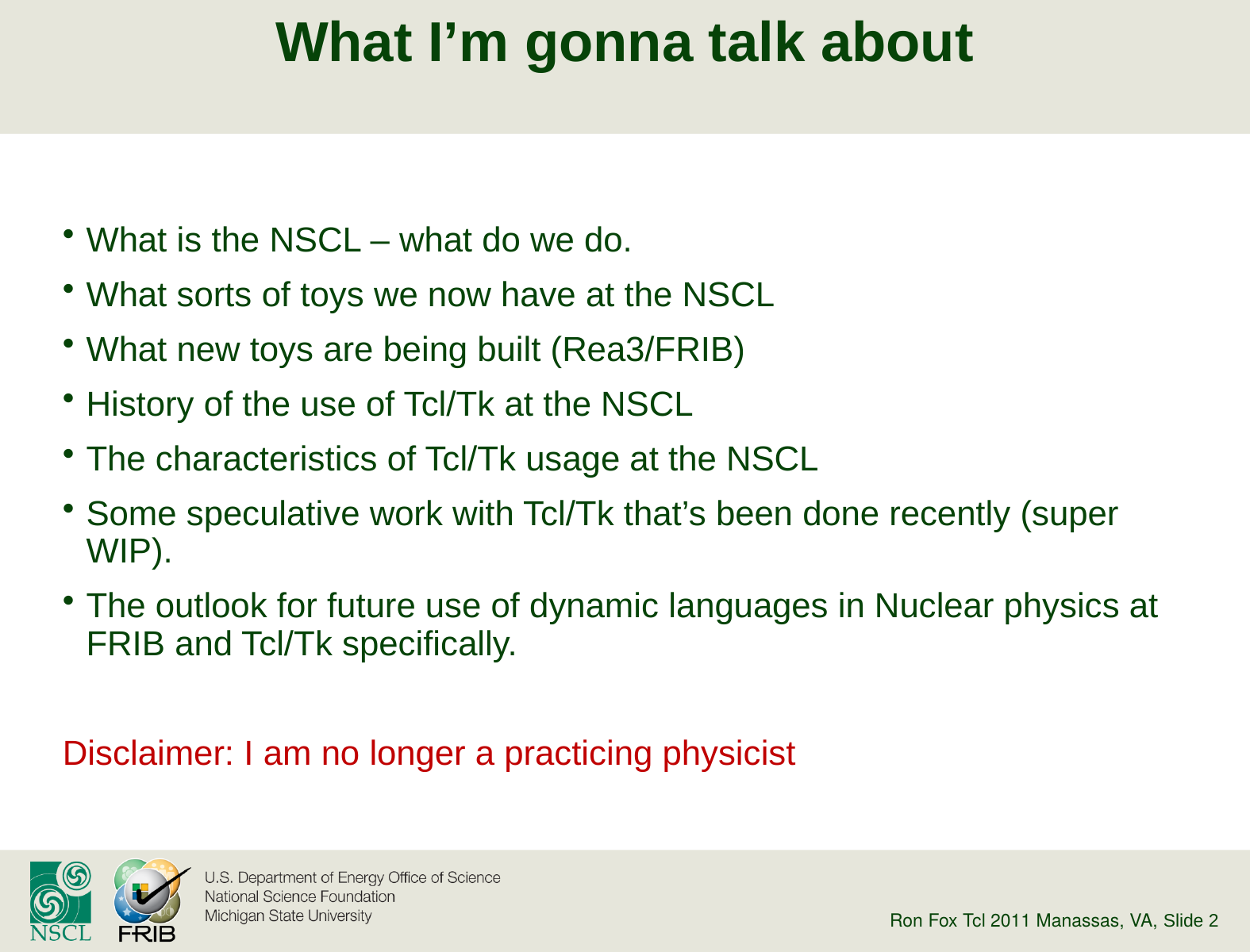

# What I’m gonna talk about
What is the NSCL – what do we do.
What sorts of toys we now have at the NSCL
What new toys are being built (Rea3/FRIB)
History of the use of Tcl/Tk at the NSCL
The characteristics of Tcl/Tk usage at the NSCL
Some speculative work with Tcl/Tk that’s been done recently (super WIP).
The outlook for future use of dynamic languages in Nuclear physics at FRIB and Tcl/Tk specifically.

Disclaimer: I am no longer a practicing physicist